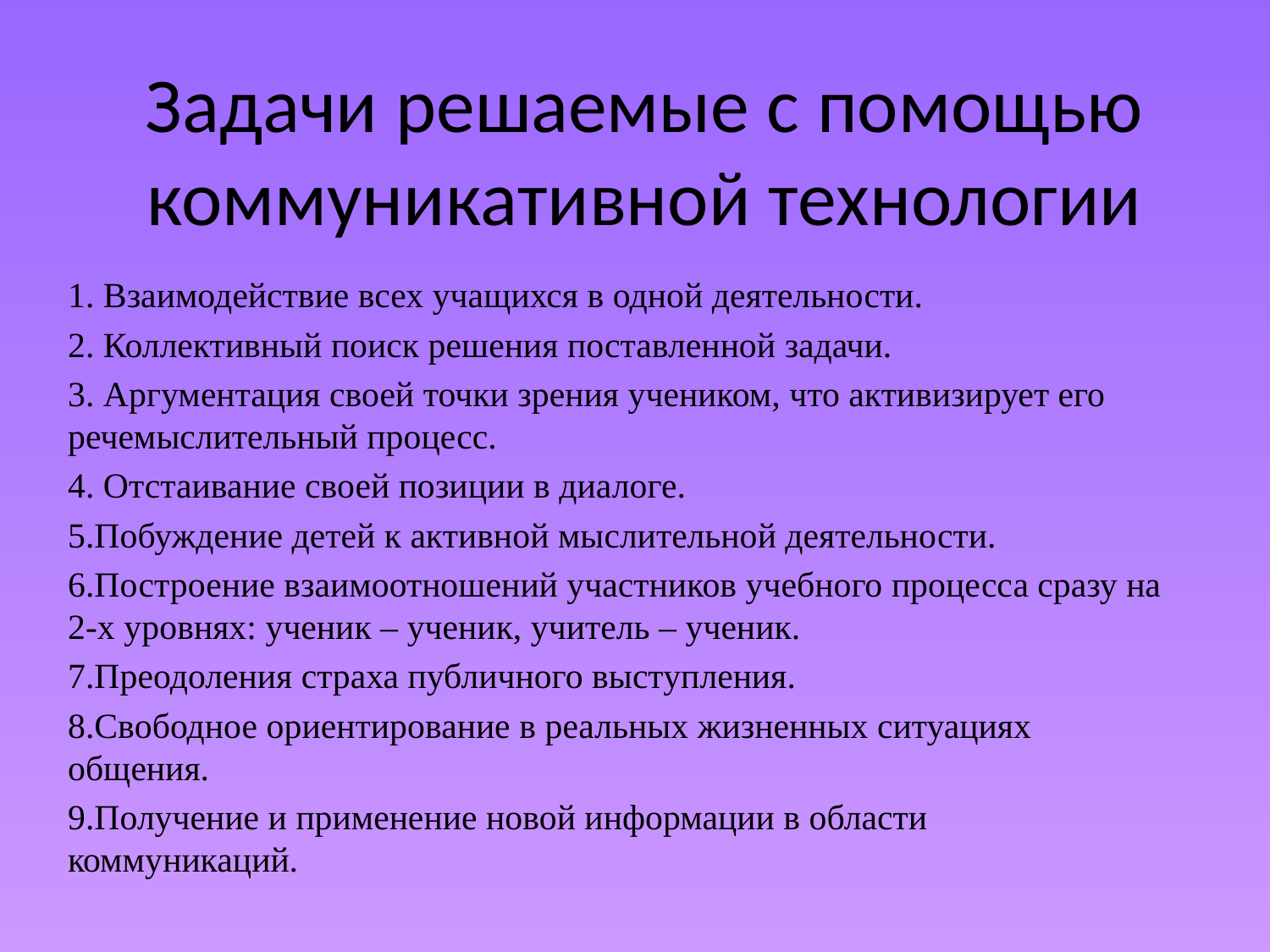

# Задачи решаемые с помощью коммуникативной технологии
1. Взаимодействие всех учащихся в одной деятельности.
2. Коллективный поиск решения поставленной задачи.
3. Аргументация своей точки зрения учеником, что активизирует его речемыслительный процесс.
4. Отстаивание своей позиции в диалоге.
5.Побуждение детей к активной мыслительной деятельности.
6.Построение взаимоотношений участников учебного процесса сразу на 2-х уровнях: ученик – ученик, учитель – ученик.
7.Преодоления страха публичного выступления.
8.Свободное ориентирование в реальных жизненных ситуациях общения.
9.Получение и применение новой информации в области коммуникаций.